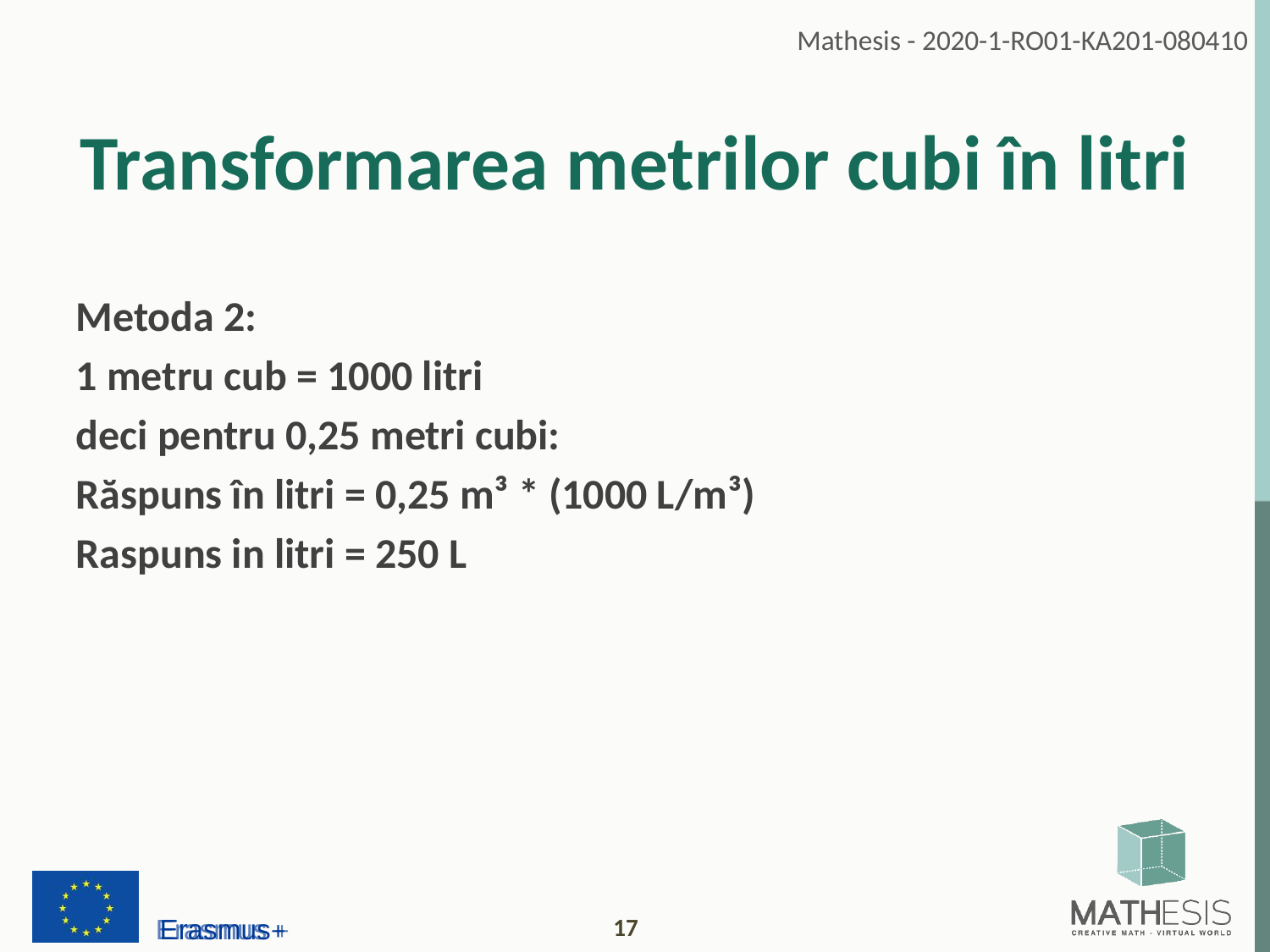

# Transformarea metrilor cubi în litri
Metoda 2:
1 metru cub = 1000 litri
deci pentru 0,25 metri cubi:
Răspuns în litri = 0,25 m³ * (1000 L/m³)
Raspuns in litri = 250 L